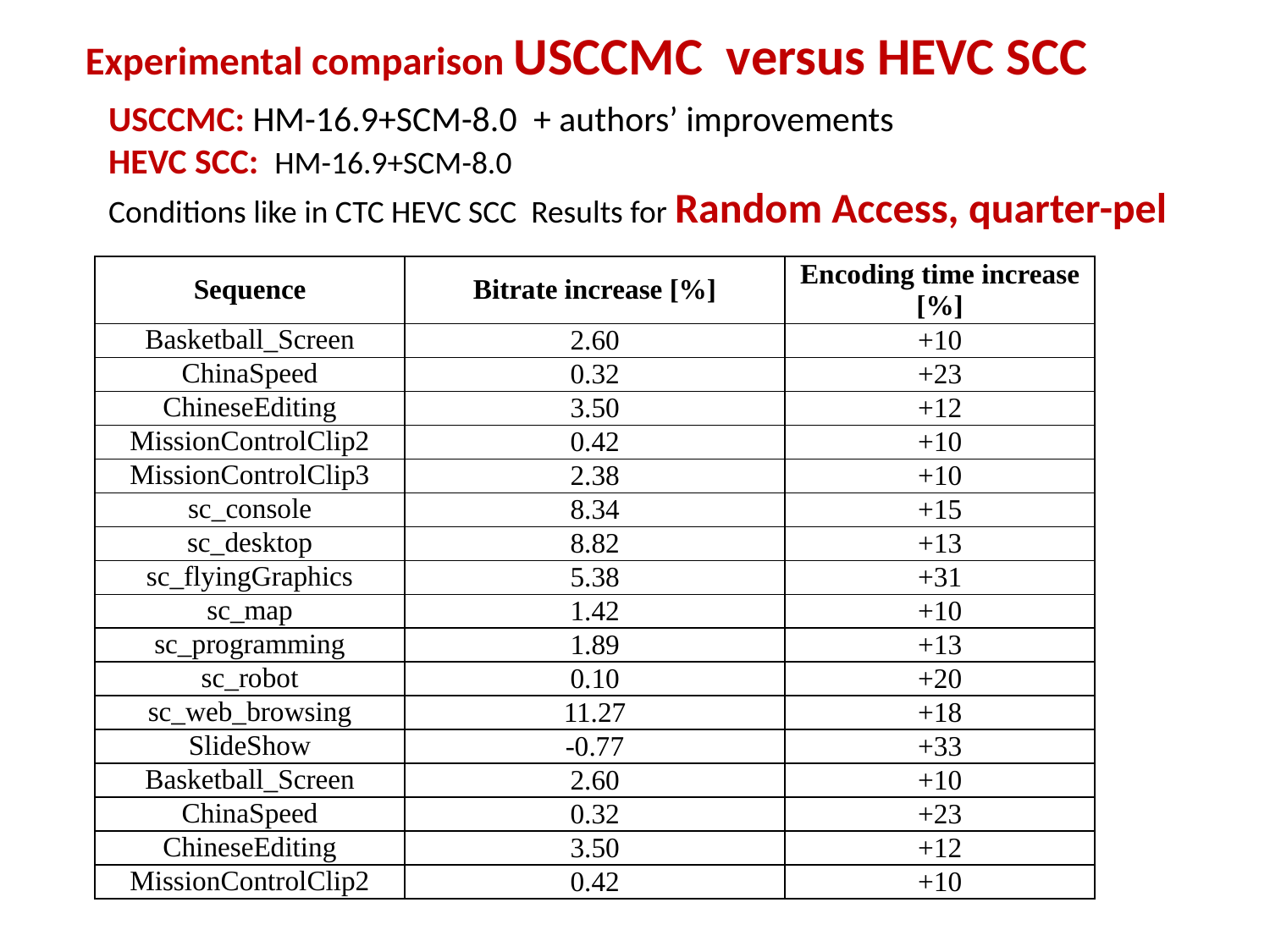

# Experimental comparison USCCMC  versus HEVC SCC
USCCMC: HM-16.9+SCM-8.0  + authors’ improvements
HEVC SCC:  HM-16.9+SCM-8.0
Conditions like in CTC HEVC SCC  Results for Random Access, quarter-pel
| Sequence | Bitrate increase [%] | Encoding time increase [%] |
| --- | --- | --- |
| Basketball\_Screen | 2.60 | +10 |
| ChinaSpeed | 0.32 | +23 |
| ChineseEditing | 3.50 | +12 |
| MissionControlClip2 | 0.42 | +10 |
| MissionControlClip3 | 2.38 | +10 |
| sc\_console | 8.34 | +15 |
| sc\_desktop | 8.82 | +13 |
| sc\_flyingGraphics | 5.38 | +31 |
| sc\_map | 1.42 | +10 |
| sc\_programming | 1.89 | +13 |
| sc\_robot | 0.10 | +20 |
| sc\_web\_browsing | 11.27 | +18 |
| SlideShow | -0.77 | +33 |
| Basketball\_Screen | 2.60 | +10 |
| ChinaSpeed | 0.32 | +23 |
| ChineseEditing | 3.50 | +12 |
| MissionControlClip2 | 0.42 | +10 |